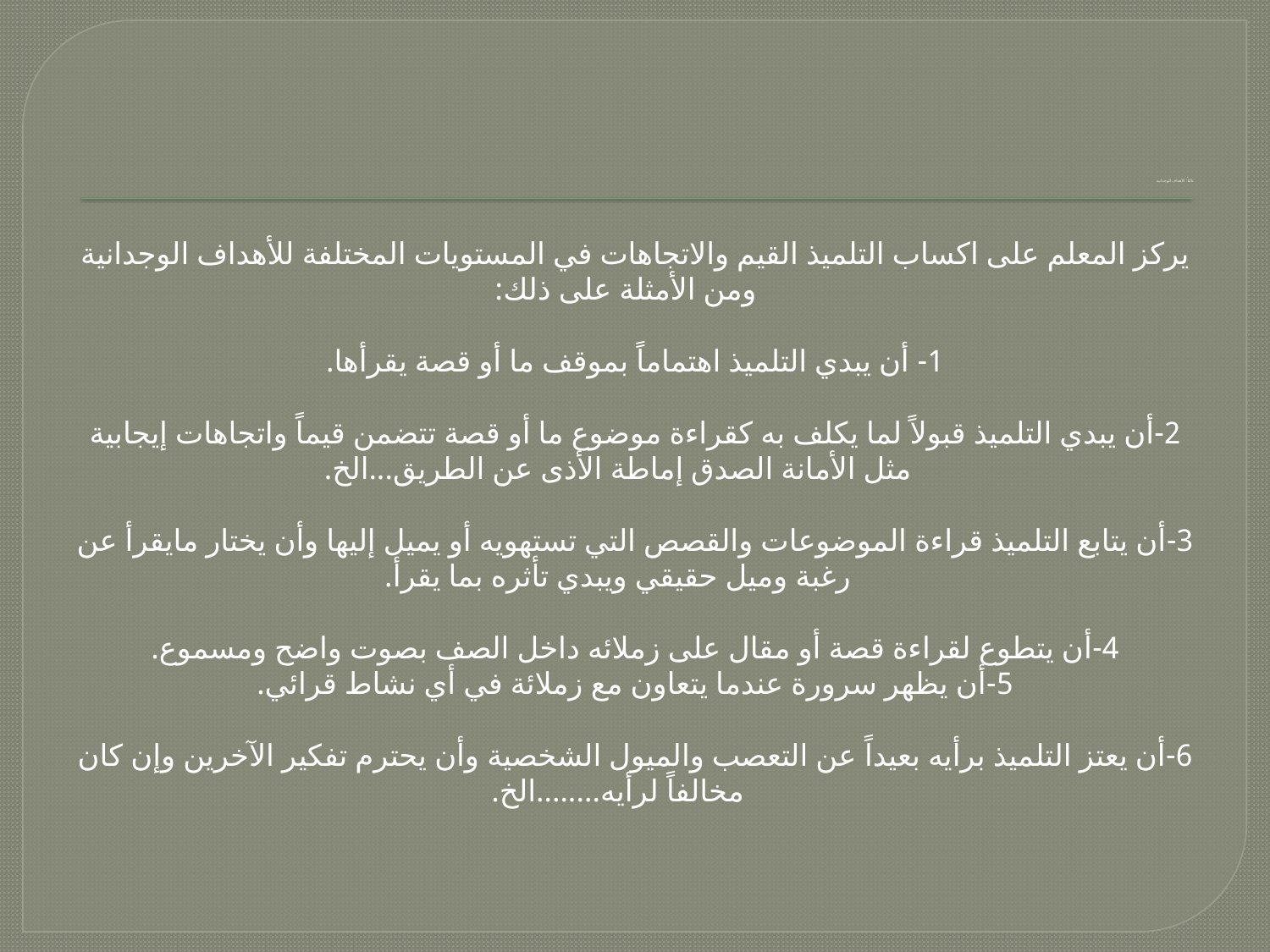

# ثالثاً: الأهداف الوجدانية
يركز المعلم على اكساب التلميذ القيم والاتجاهات في المستويات المختلفة للأهداف الوجدانية ومن الأمثلة على ذلك:

1- أن يبدي التلميذ اهتماماً بموقف ما أو قصة يقرأها.

2-أن يبدي التلميذ قبولاً لما يكلف به كقراءة موضوع ما أو قصة تتضمن قيماً واتجاهات إيجابية مثل الأمانة الصدق إماطة الأذى عن الطريق...الخ.

3-أن يتابع التلميذ قراءة الموضوعات والقصص التي تستهويه أو يميل إليها وأن يختار مايقرأ عن رغبة وميل حقيقي ويبدي تأثره بما يقرأ.

4-أن يتطوع لقراءة قصة أو مقال على زملائه داخل الصف بصوت واضح ومسموع.
5-أن يظهر سرورة عندما يتعاون مع زملائة في أي نشاط قرائي.

6-أن يعتز التلميذ برأيه بعيداً عن التعصب والميول الشخصية وأن يحترم تفكير الآخرين وإن كان مخالفاً لرأيه........الخ.